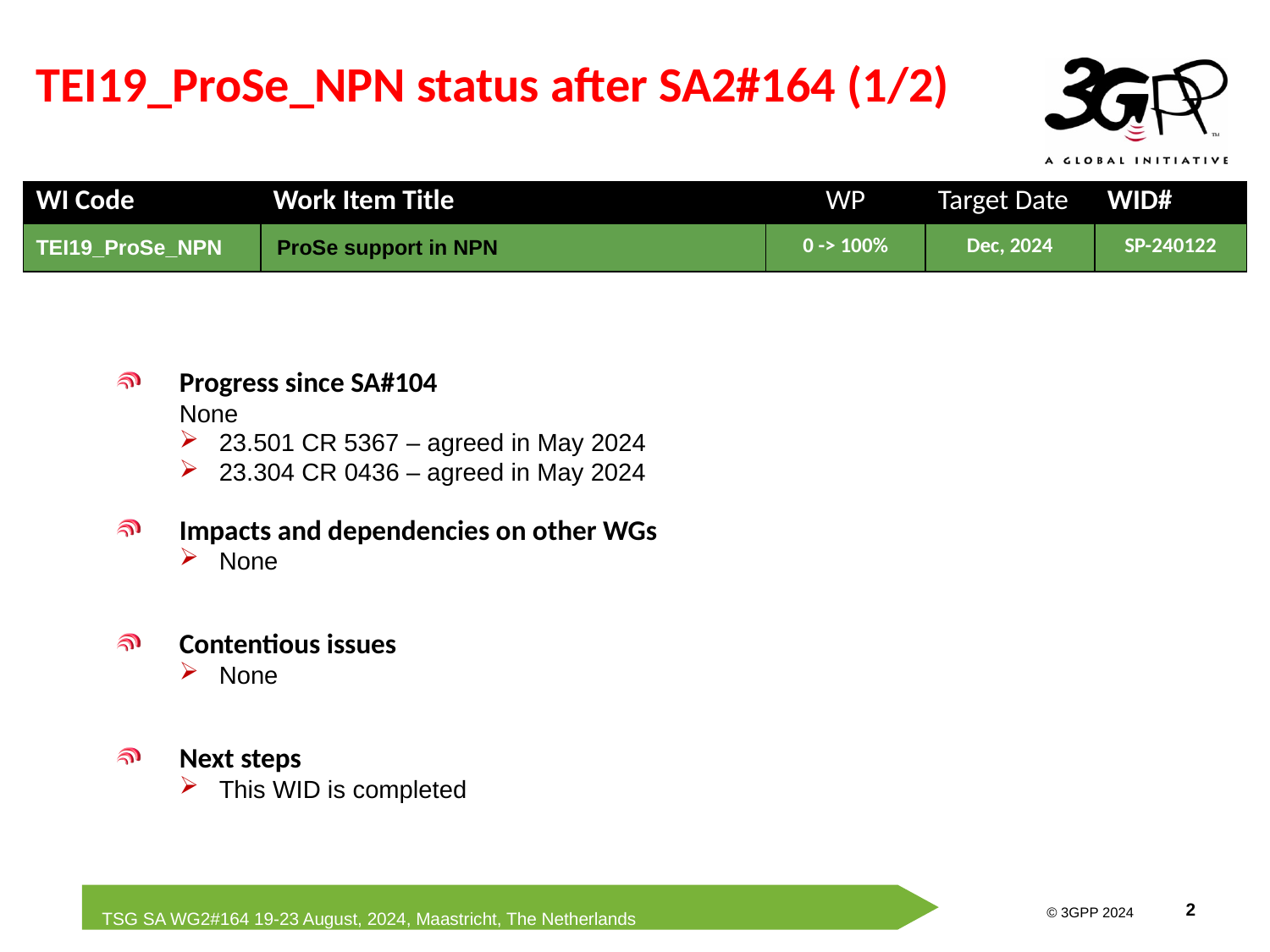

TEI19_ProSe_NPN status after SA2#164 (1/2)
| WI Code | Work Item Title | WP | Target Date | WID# |
| --- | --- | --- | --- | --- |
| TEI19\_ProSe\_NPN | ProSe support in NPN | 0 -> 100% | Dec, 2024 | SP-240122 |
Progress since SA#104
None
23.501 CR 5367 – agreed in May 2024
23.304 CR 0436 – agreed in May 2024

Impacts and dependencies on other WGs
None

Contentious issues
None

Next steps
This WID is completed